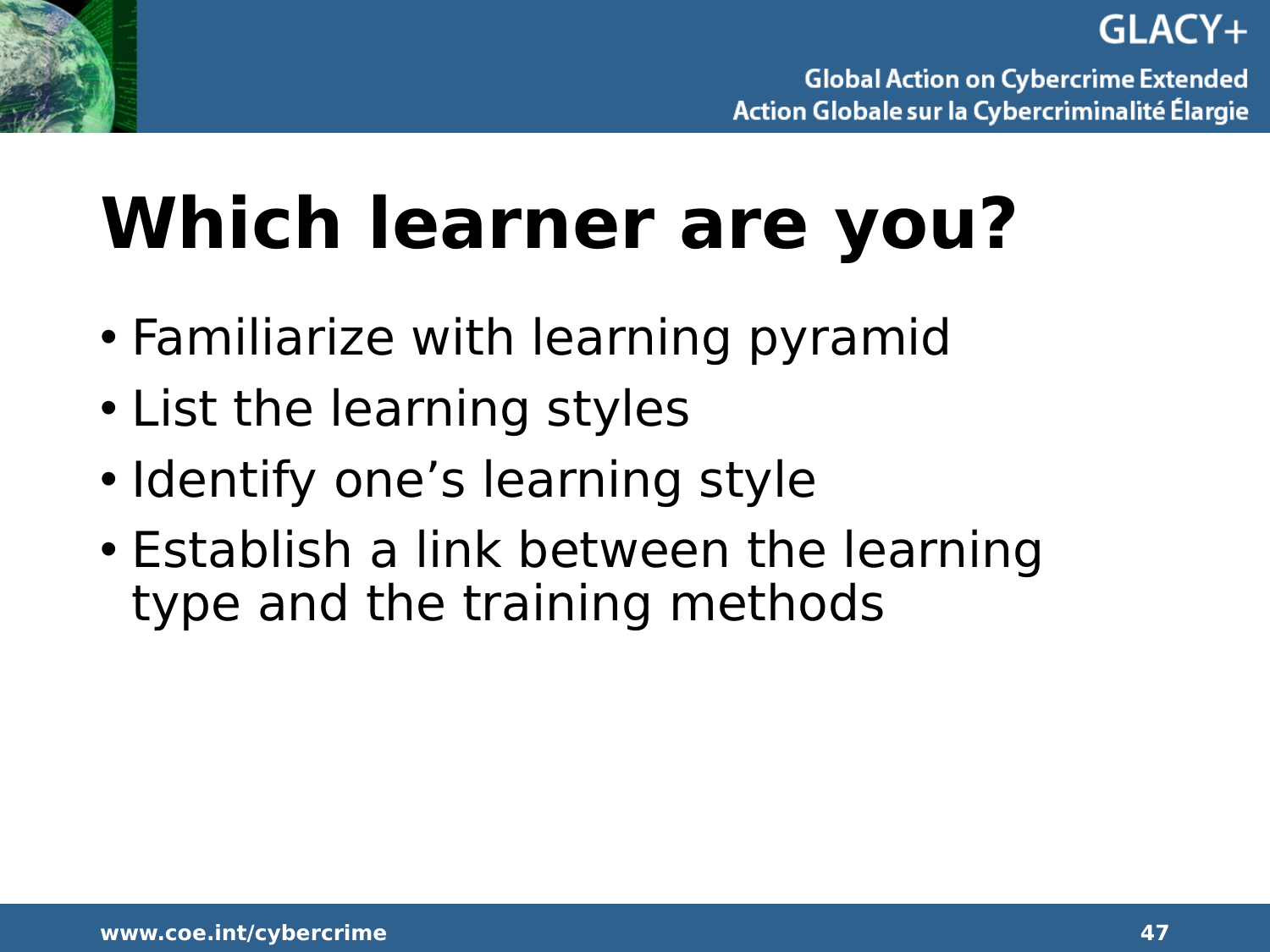

# Which learner are you?
Familiarize with learning pyramid
List the learning styles
Identify one’s learning style
Establish a link between the learning type and the training methods
www.coe.int/cybercrime
47